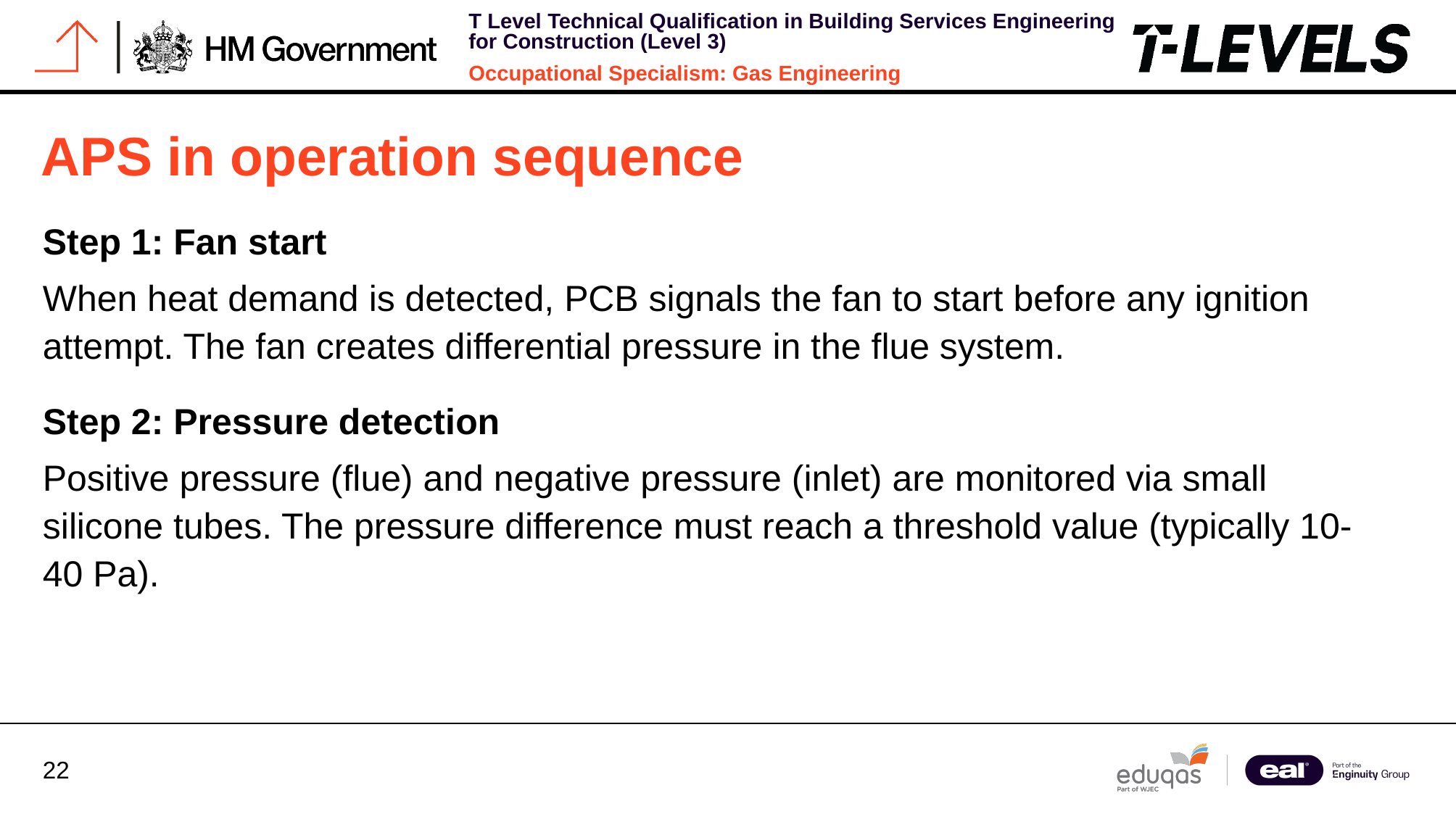

# APS in operation sequence
Step 1: Fan start
When heat demand is detected, PCB signals the fan to start before any ignition attempt. The fan creates differential pressure in the flue system.
Step 2: Pressure detection
Positive pressure (flue) and negative pressure (inlet) are monitored via small silicone tubes. The pressure difference must reach a threshold value (typically 10-40 Pa).